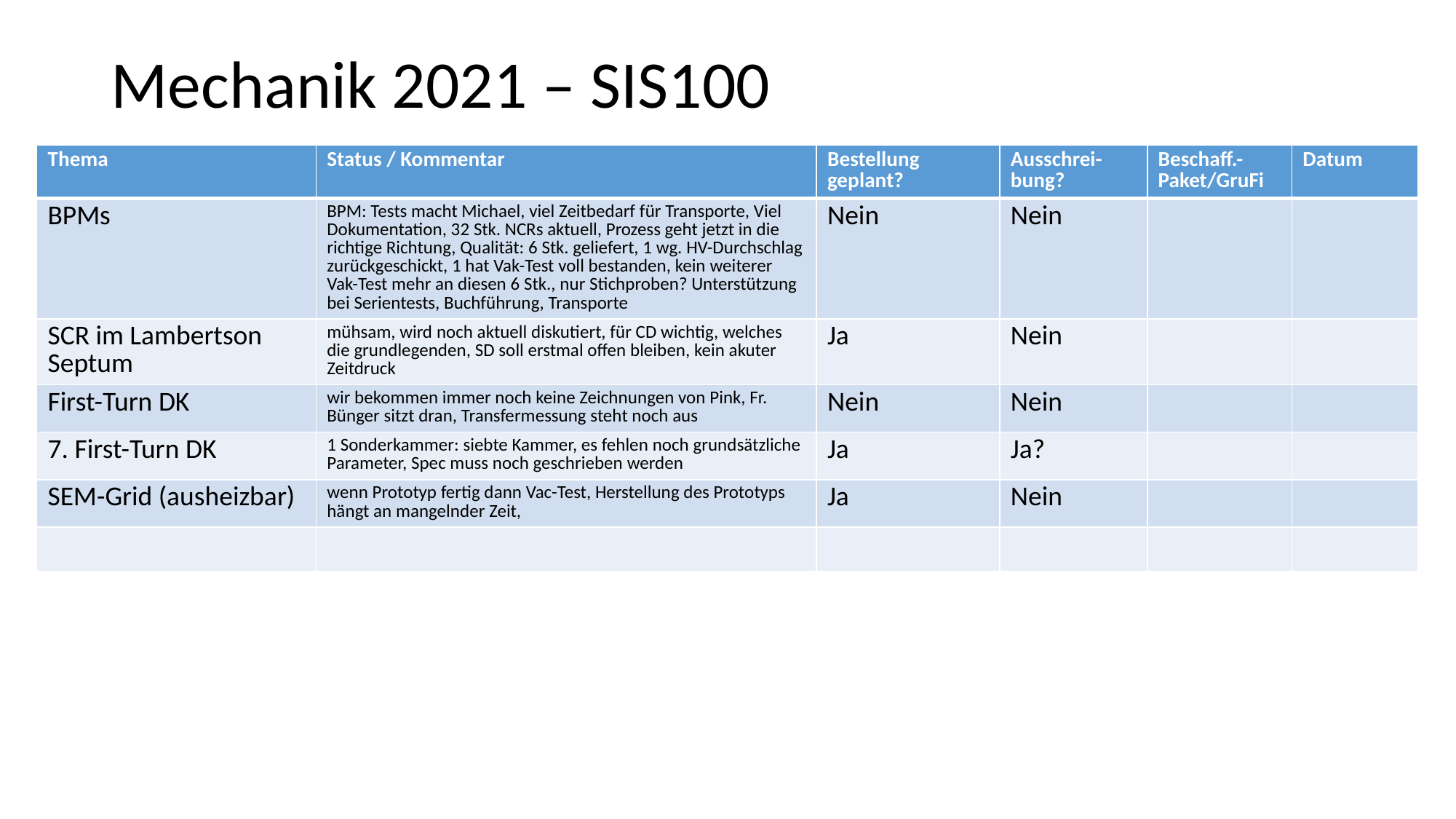

# Mechanik 2021 – SIS100
| Thema | Status / Kommentar | Bestellung geplant? | Ausschrei-bung? | Beschaff.-Paket/GruFi | Datum |
| --- | --- | --- | --- | --- | --- |
| BPMs | BPM: Tests macht Michael, viel Zeitbedarf für Transporte, Viel Dokumentation, 32 Stk. NCRs aktuell, Prozess geht jetzt in die richtige Richtung, Qualität: 6 Stk. geliefert, 1 wg. HV-Durchschlag zurückgeschickt, 1 hat Vak-Test voll bestanden, kein weiterer Vak-Test mehr an diesen 6 Stk., nur Stichproben? Unterstützung bei Serientests, Buchführung, Transporte | Nein | Nein |  |  |
| SCR im Lambertson Septum | mühsam, wird noch aktuell diskutiert, für CD wichtig, welches die grundlegenden, SD soll erstmal offen bleiben, kein akuter Zeitdruck | Ja | Nein |  |  |
| First-Turn DK | wir bekommen immer noch keine Zeichnungen von Pink, Fr. Bünger sitzt dran, Transfermessung steht noch aus | Nein | Nein |  |  |
| 7. First-Turn DK | 1 Sonderkammer: siebte Kammer, es fehlen noch grundsätzliche Parameter, Spec muss noch geschrieben werden | Ja | Ja? |  |  |
| SEM-Grid (ausheizbar) | wenn Prototyp fertig dann Vac-Test, Herstellung des Prototyps hängt an mangelnder Zeit, | Ja | Nein |  |  |
|  |  |  |  |  |  |